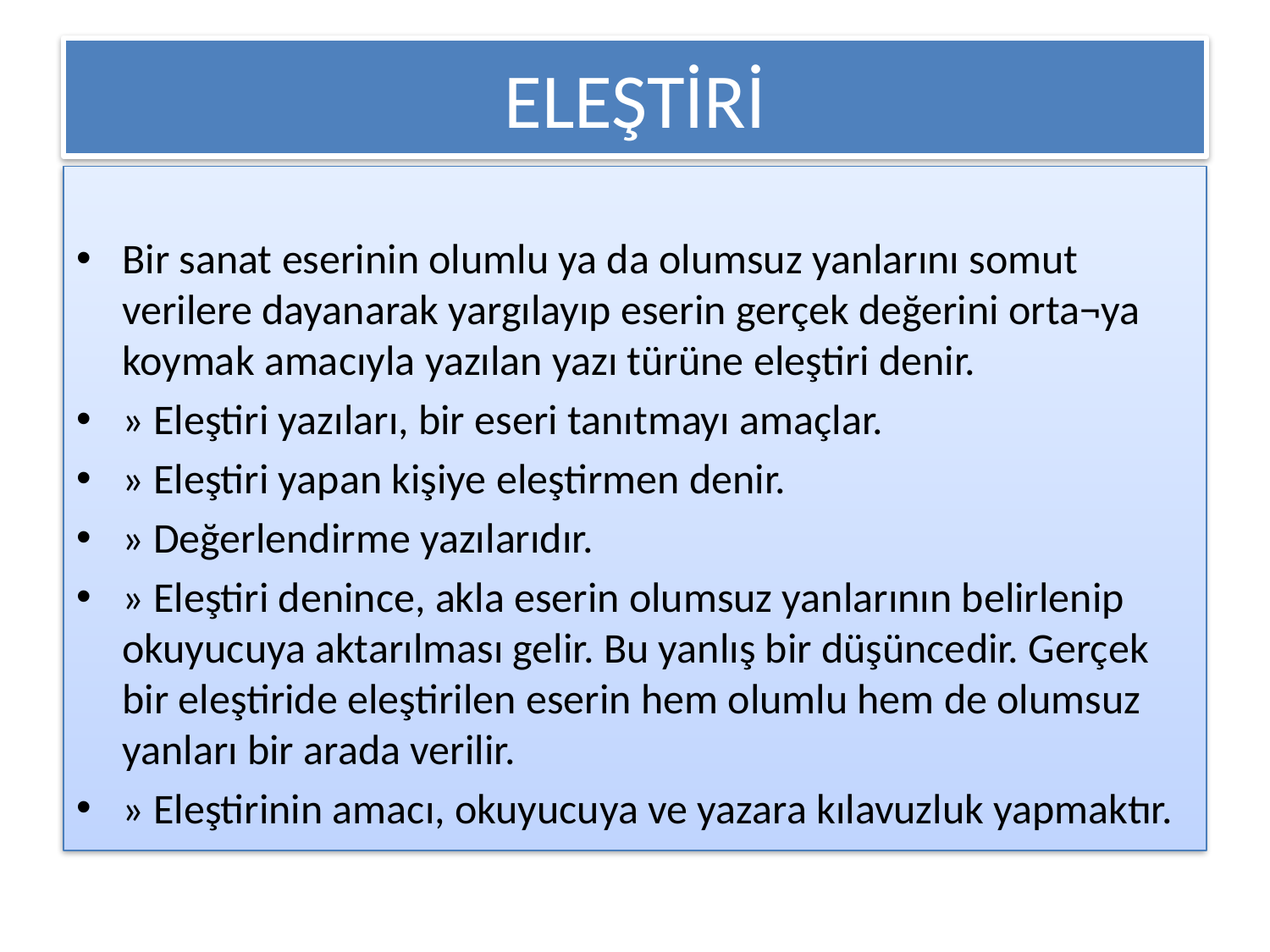

# ELEŞTİRİ

Bir sanat eserinin olumlu ya da olumsuz yanlarını somut verilere dayanarak yargılayıp eserin gerçek değerini orta¬ya koymak amacıyla yazılan yazı türüne eleştiri denir.
» Eleştiri yazıları, bir eseri tanıtmayı amaçlar.
» Eleştiri yapan kişiye eleştirmen denir.
» Değerlendirme yazılarıdır.
» Eleştiri denince, akla eserin olumsuz yanlarının belirlenip okuyucuya aktarılması gelir. Bu yanlış bir düşüncedir. Gerçek bir eleştiride eleştirilen eserin hem olumlu hem de olumsuz yanları bir arada verilir.
» Eleştirinin amacı, okuyucuya ve yazara kılavuzluk yapmaktır.